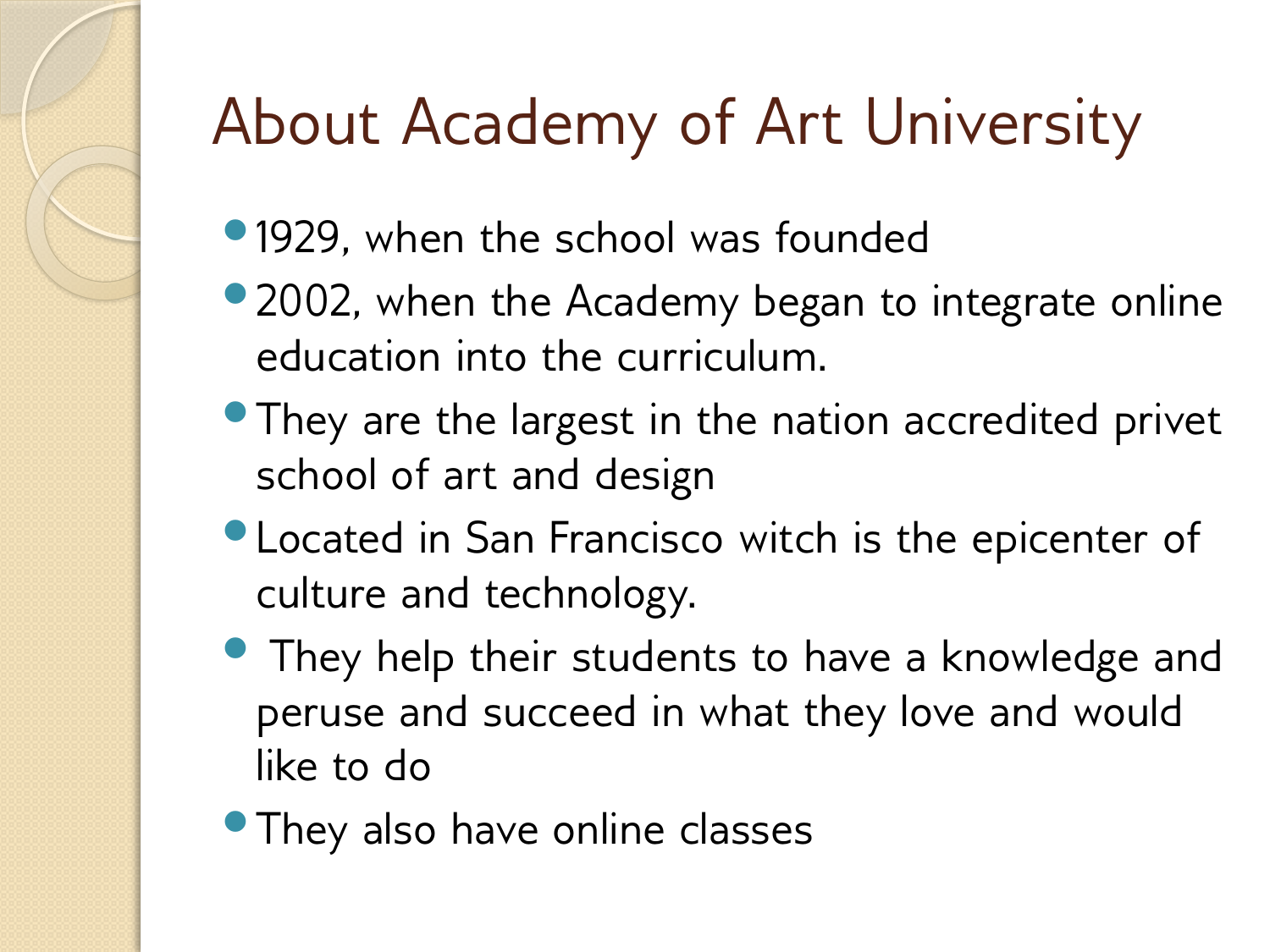

# About Academy of Art University
1929, when the school was founded
2002, when the Academy began to integrate online education into the curriculum.
They are the largest in the nation accredited privet school of art and design
Located in San Francisco witch is the epicenter of culture and technology.
 They help their students to have a knowledge and peruse and succeed in what they love and would like to do
They also have online classes